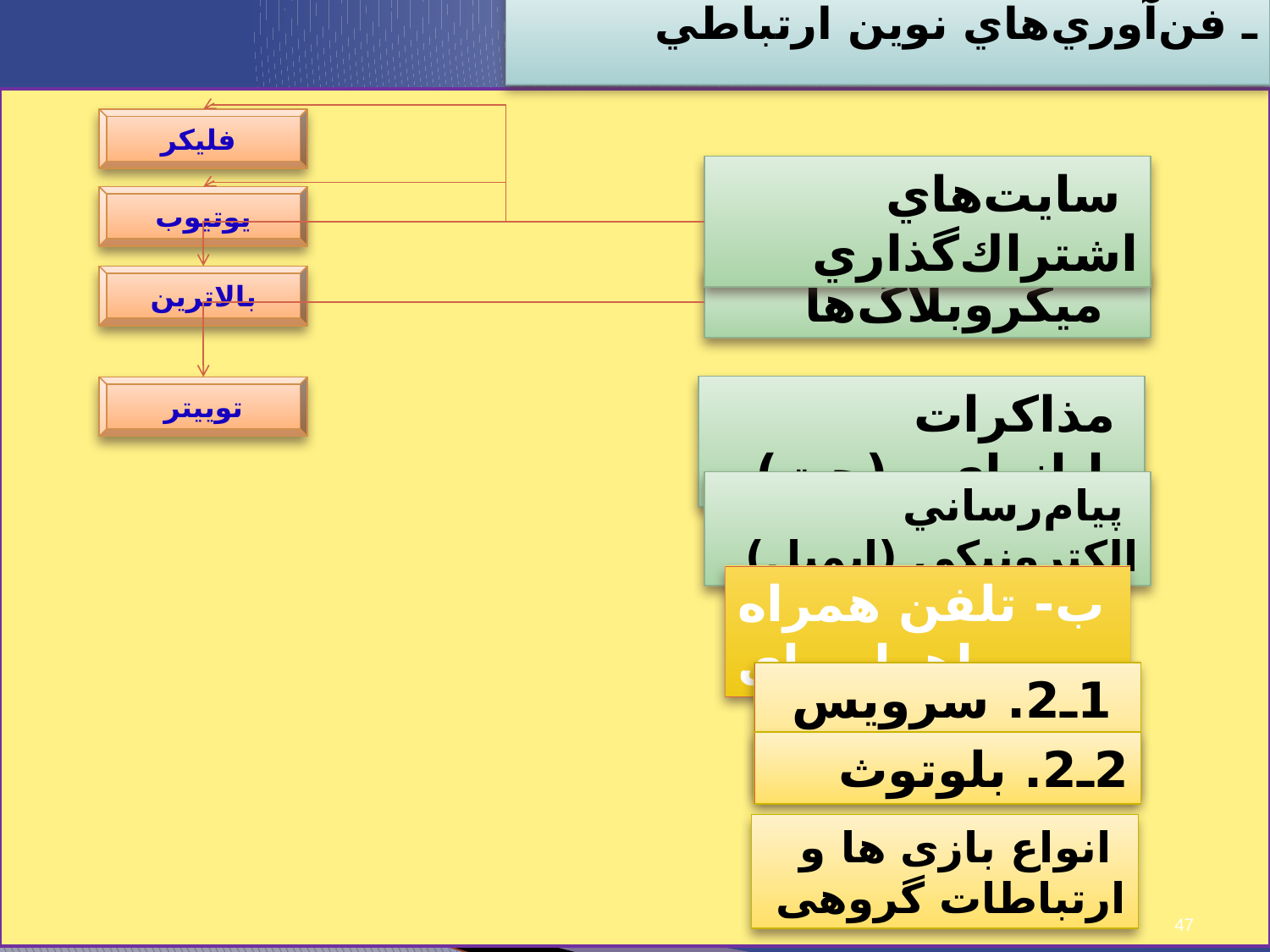

ـ فن‌آوري‌هاي نوين ارتباطي

فلیکر
 سايت‌هاي اشتراك‌گذاري
يوتيوب
بالاترين
  میکروبلاگ‌ها
 مذاكرات رايانه‌اي   (چت)
توييتر
 پيام‌رساني الكترونيكي (ایمیل)
ب- تلفن همراه و ماهواره ای
 1ـ2. سرويس پيام كوتاه
2ـ2. بلوتوث
 انواع بازی ها و ارتباطات گروهی
47